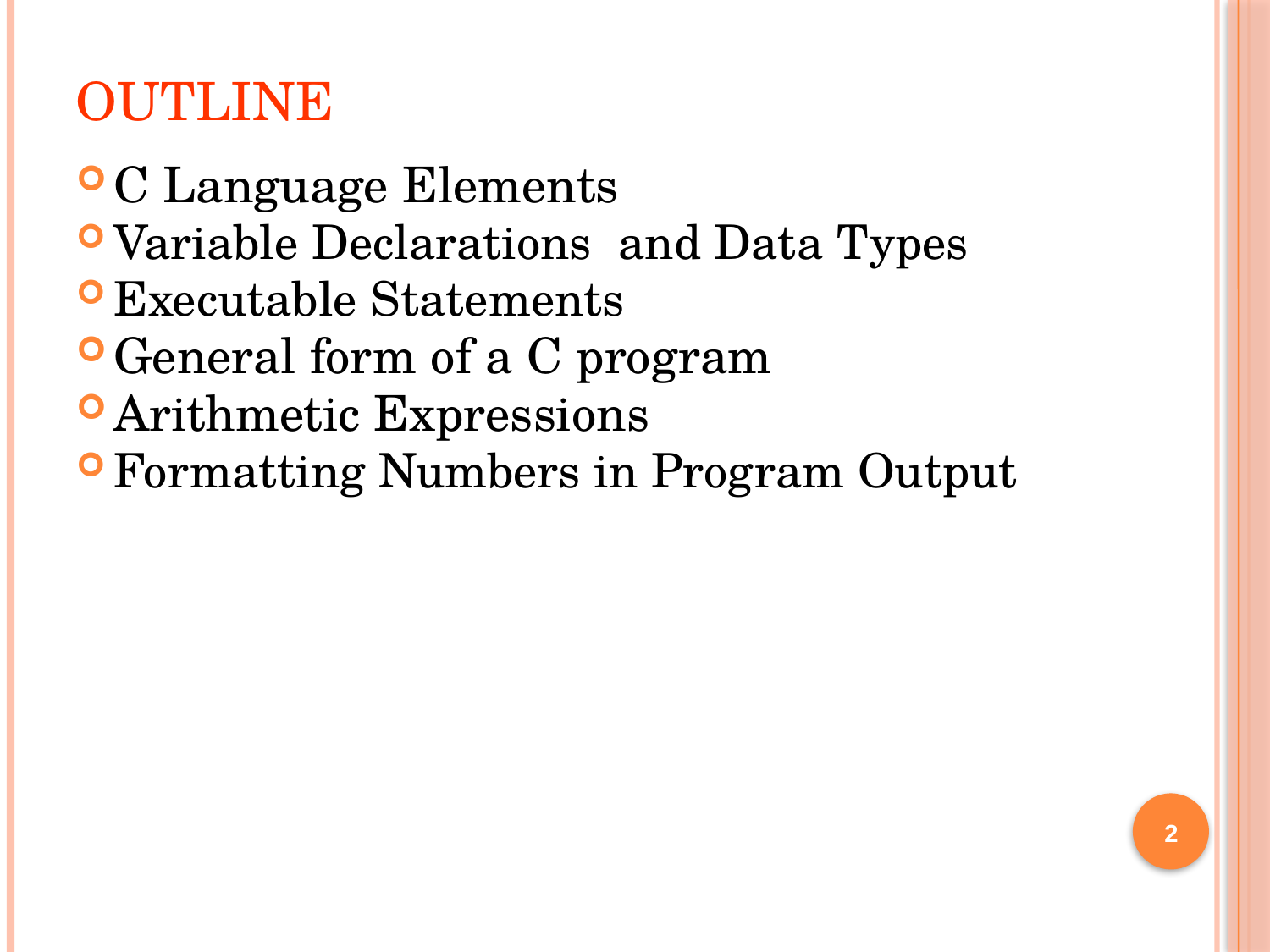

# Outline
C Language Elements
Variable Declarations  and Data Types
Executable Statements
General form of a C program
Arithmetic Expressions
Formatting Numbers in Program Output

2